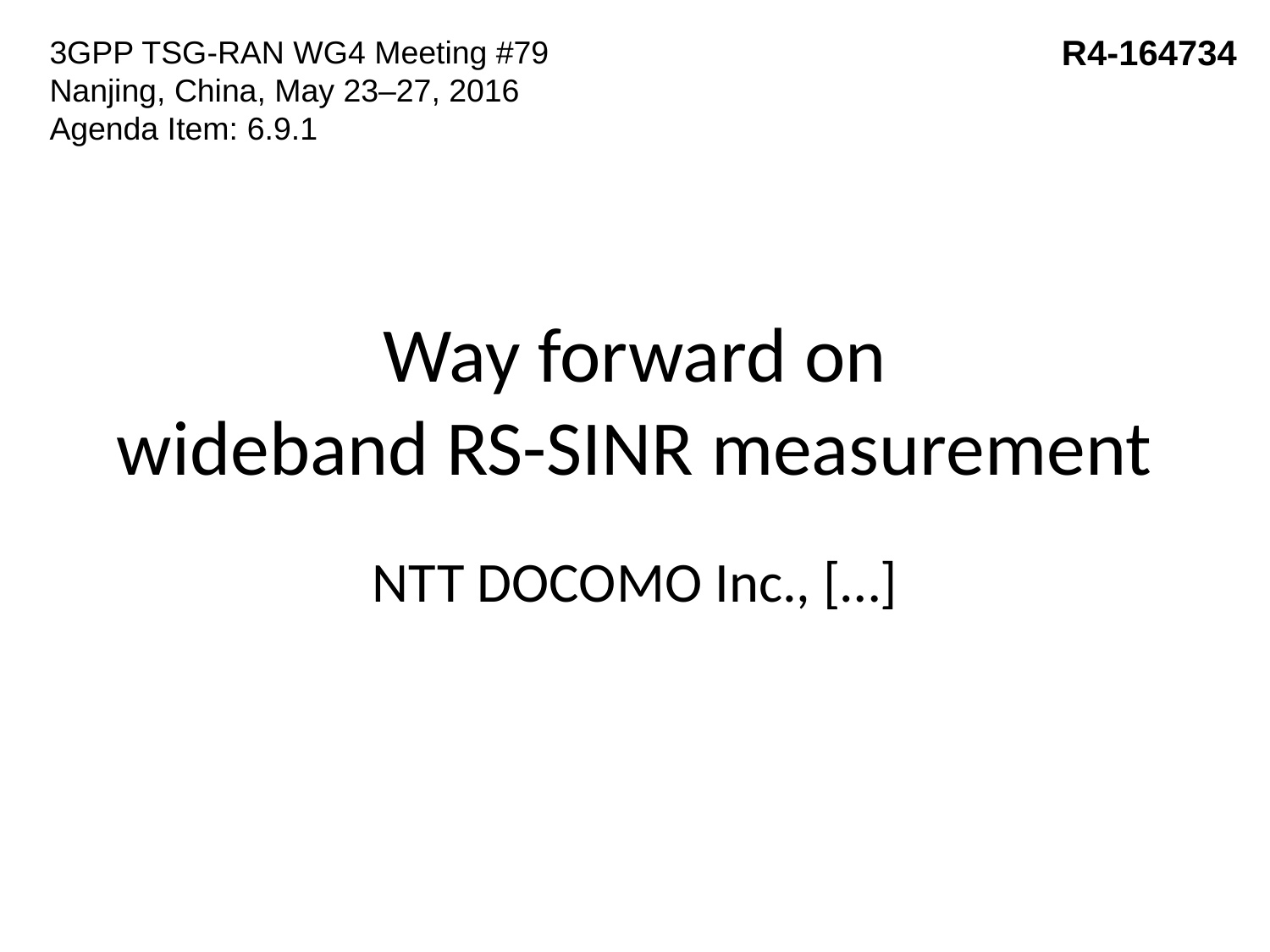

R4-164734
3GPP TSG-RAN WG4 Meeting #79
Nanjing, China, May 23–27, 2016
Agenda Item: 6.9.1
# Way forward on wideband RS-SINR measurement
NTT DOCOMO Inc., […]